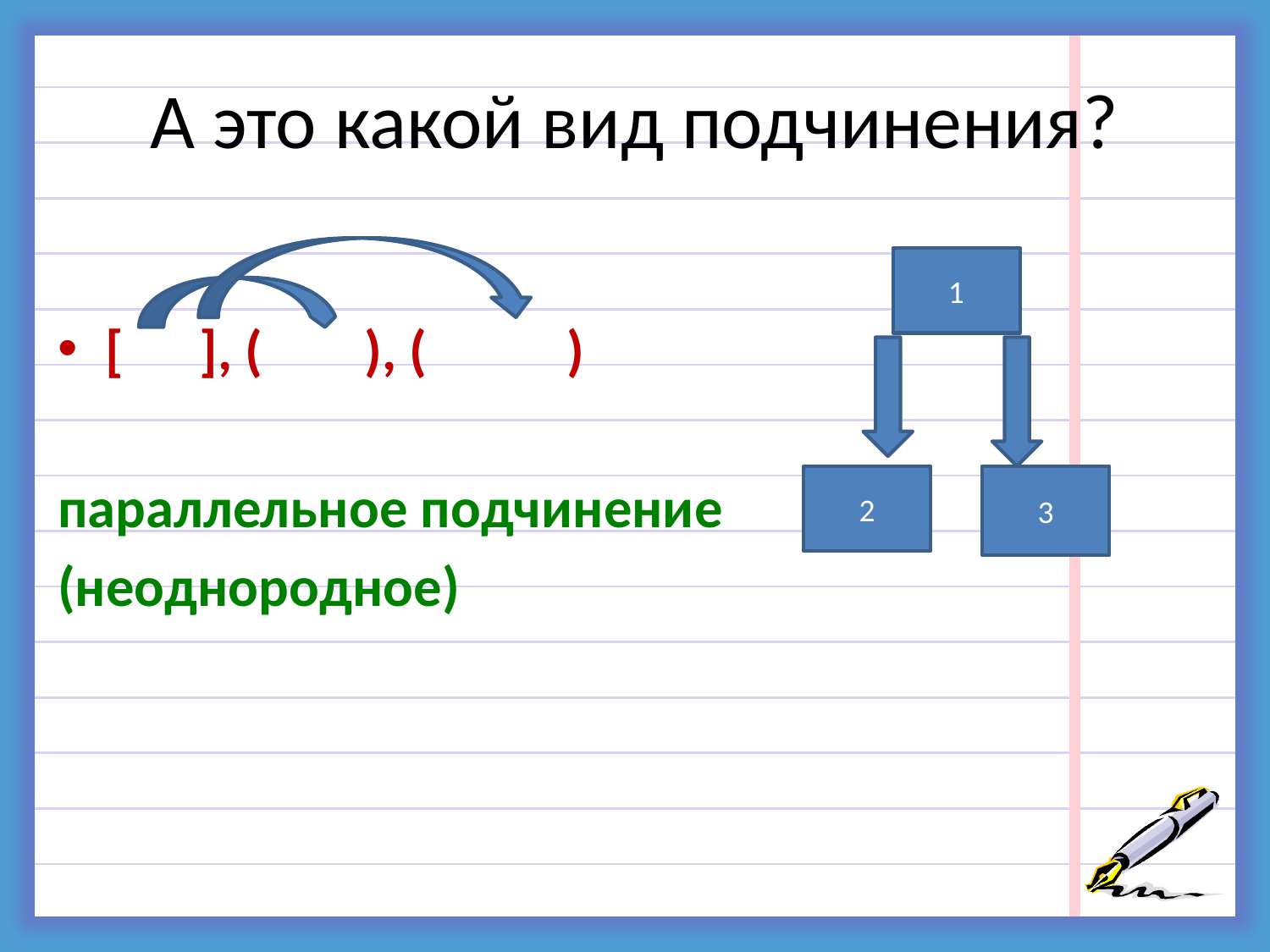

# А это какой вид подчинения?

[      ], (        ), (           )

параллельное подчинение
(неоднородное)

1

2
3